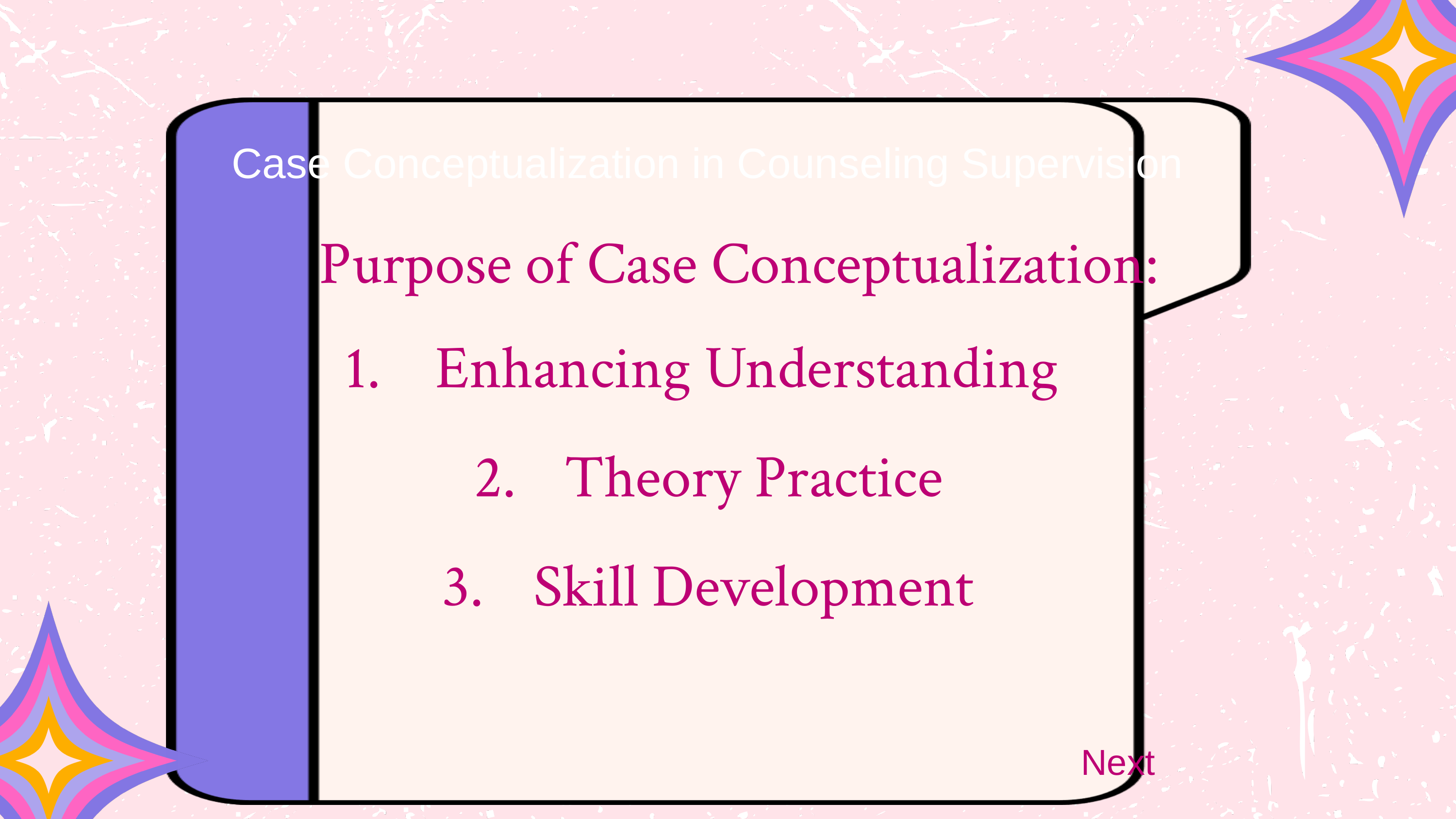

Case Conceptualization in Counseling Supervision

Enhancing Understanding
Theory Practice
Skill Development
Purpose of Case Conceptualization:

Next